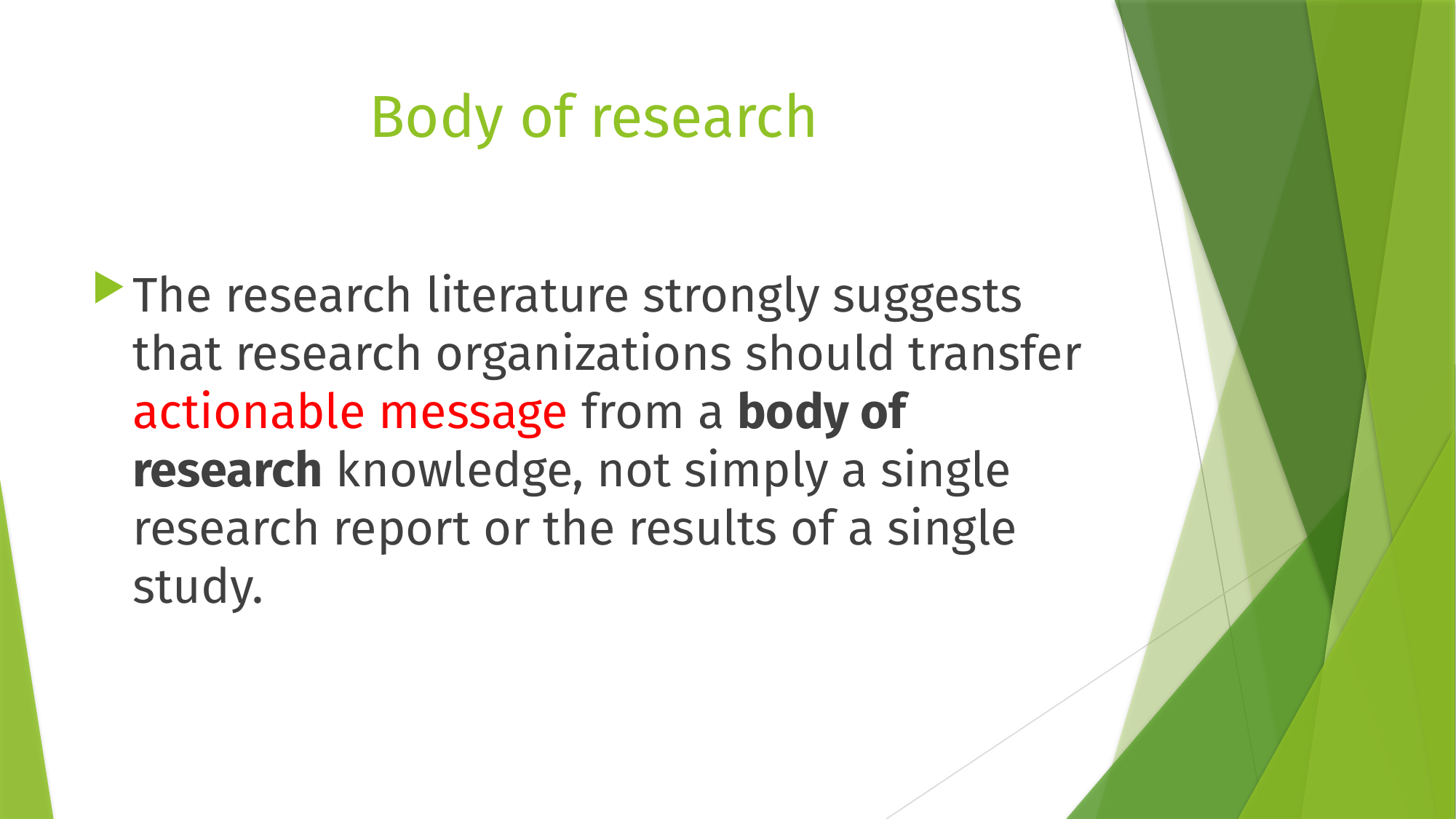

Body of research
The research literature strongly suggests that research organizations should transfer actionable message from a body of research knowledge, not simply a single research report or the results of a single study.